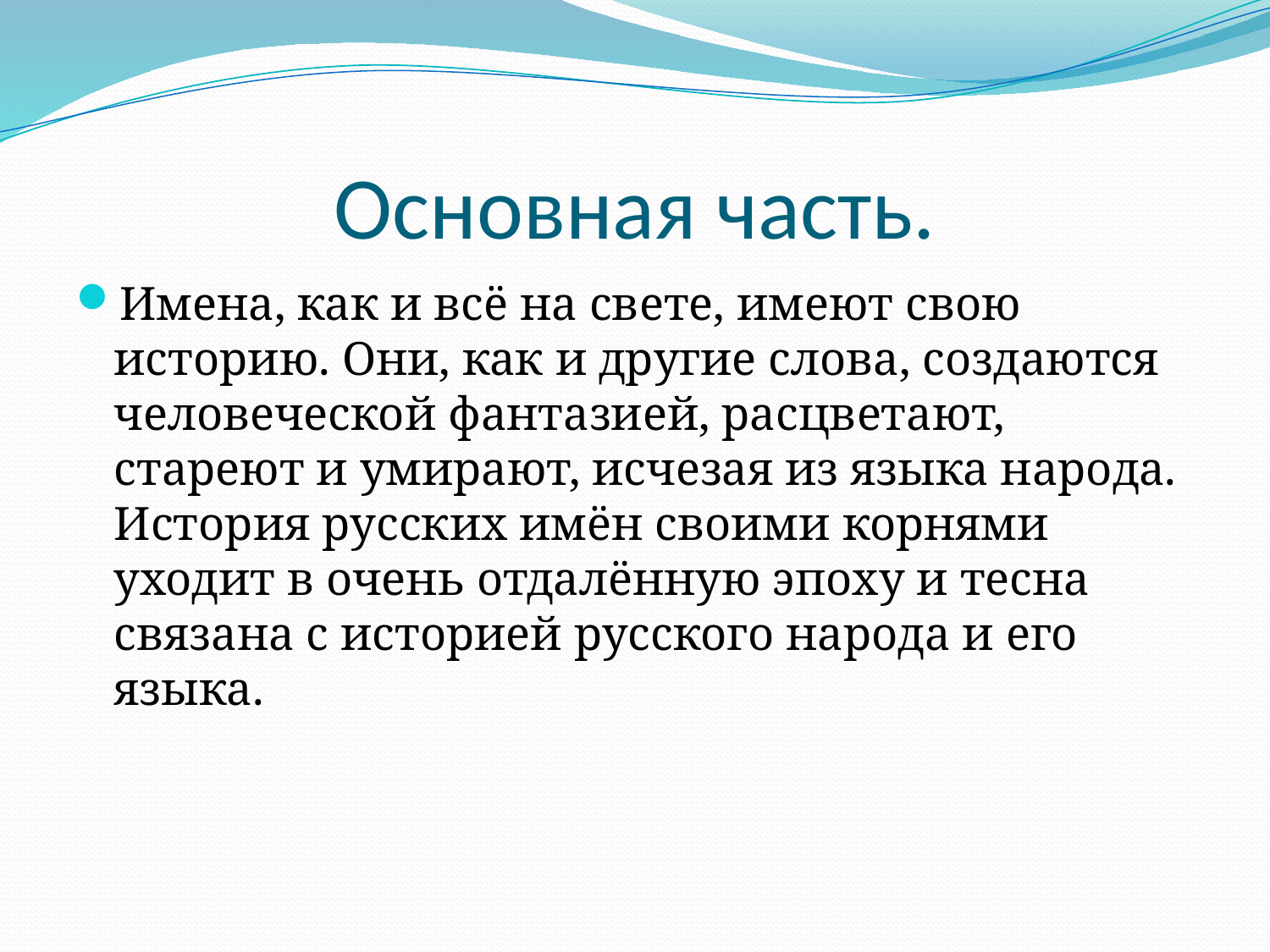

# Основная часть.
Имена, как и всё на свете, имеют свою историю. Они, как и другие слова, создаются человеческой фантазией, расцветают, стареют и умирают, исчезая из языка народа. История русских имён своими корнями уходит в очень отдалённую эпоху и тесна связана с историей русского народа и его языка.